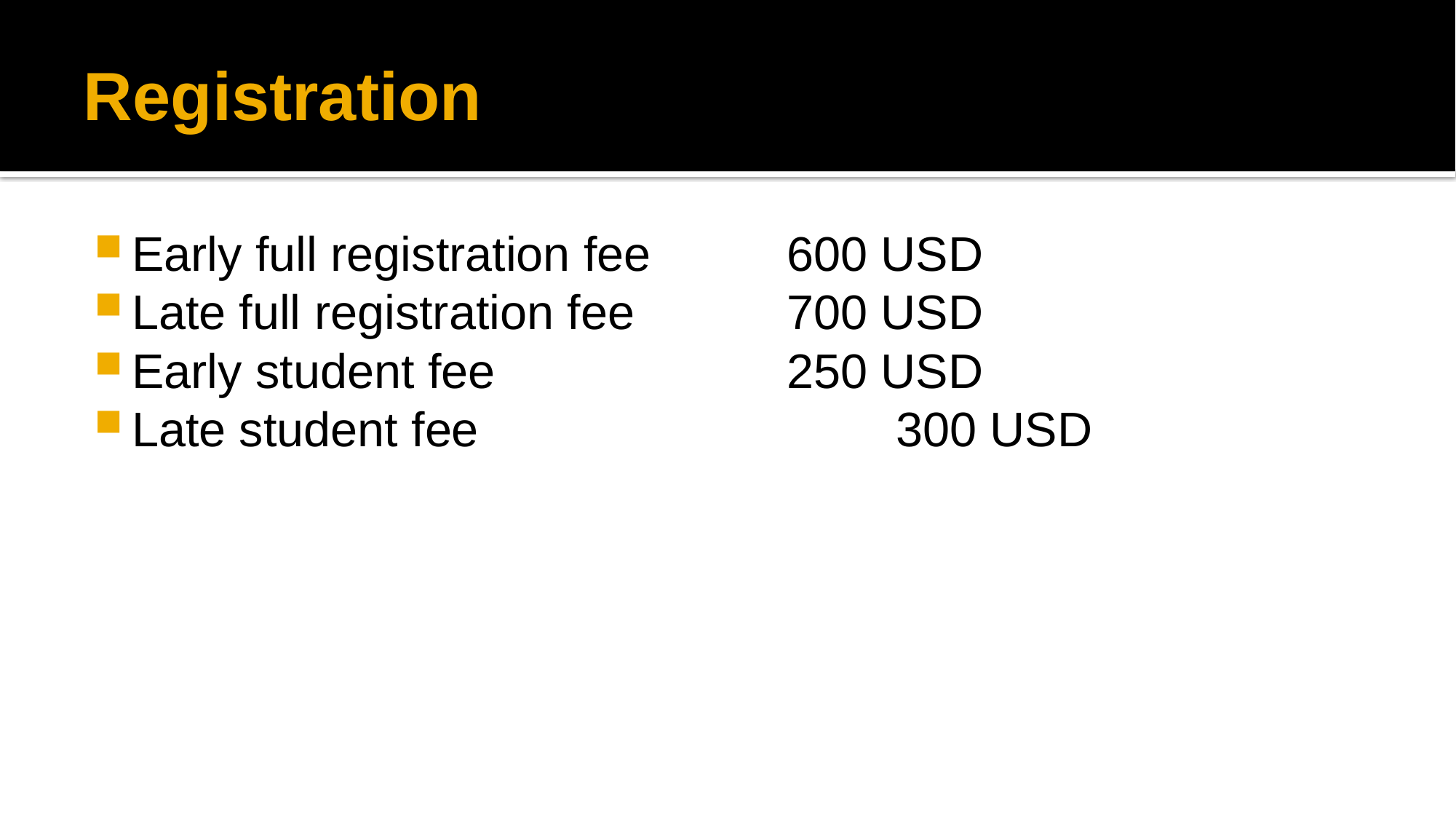

# Registration
Early full registration fee 		600 USD
Late full registration fee		700 USD
Early student fee		250 USD
Late student fee                     		300 USD